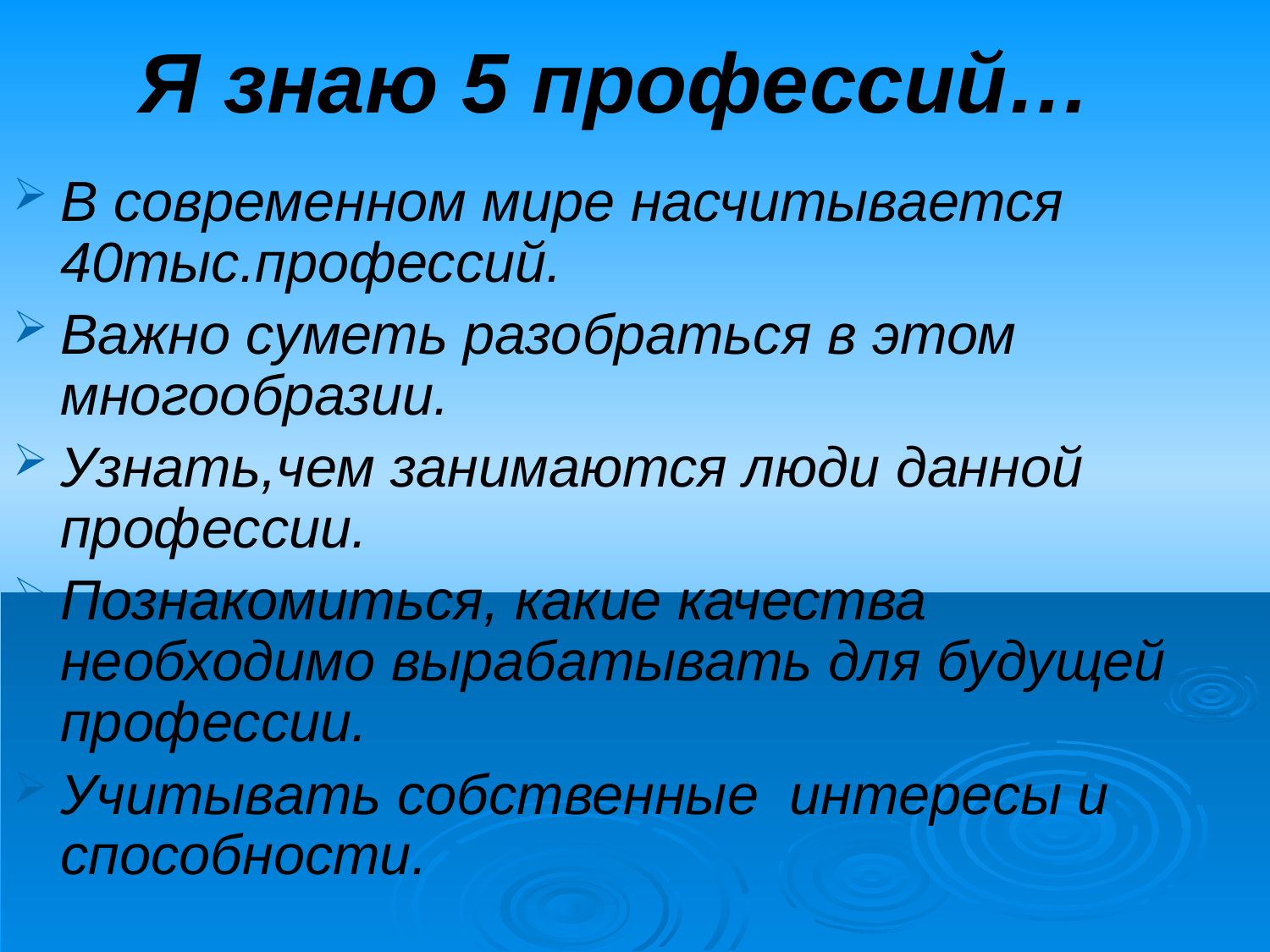

# Я знаю 5 профессий…
В современном мире насчитывается 40тыс.профессий.
Важно суметь разобраться в этом многообразии.
Узнать,чем занимаются люди данной профессии.
Познакомиться, какие качества необходимо вырабатывать для будущей профессии.
Учитывать собственные  интересы и способности.